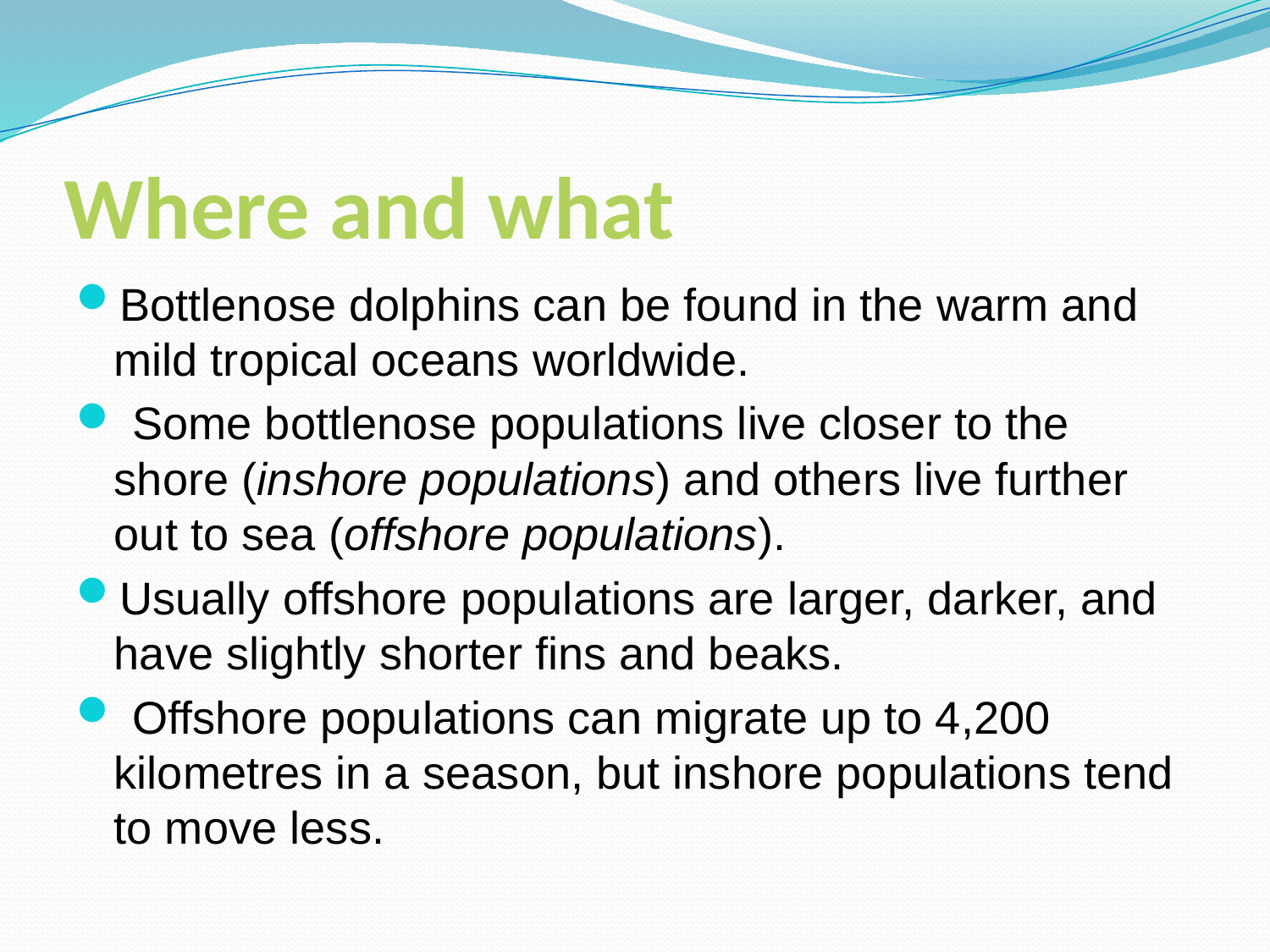

# Where and what
Bottlenose dolphins can be found in the warm and mild tropical oceans worldwide.
 Some bottlenose populations live closer to the shore (inshore populations) and others live further out to sea (offshore populations).
Usually offshore populations are larger, darker, and have slightly shorter fins and beaks.
 Offshore populations can migrate up to 4,200 kilometres in a season, but inshore populations tend to move less.